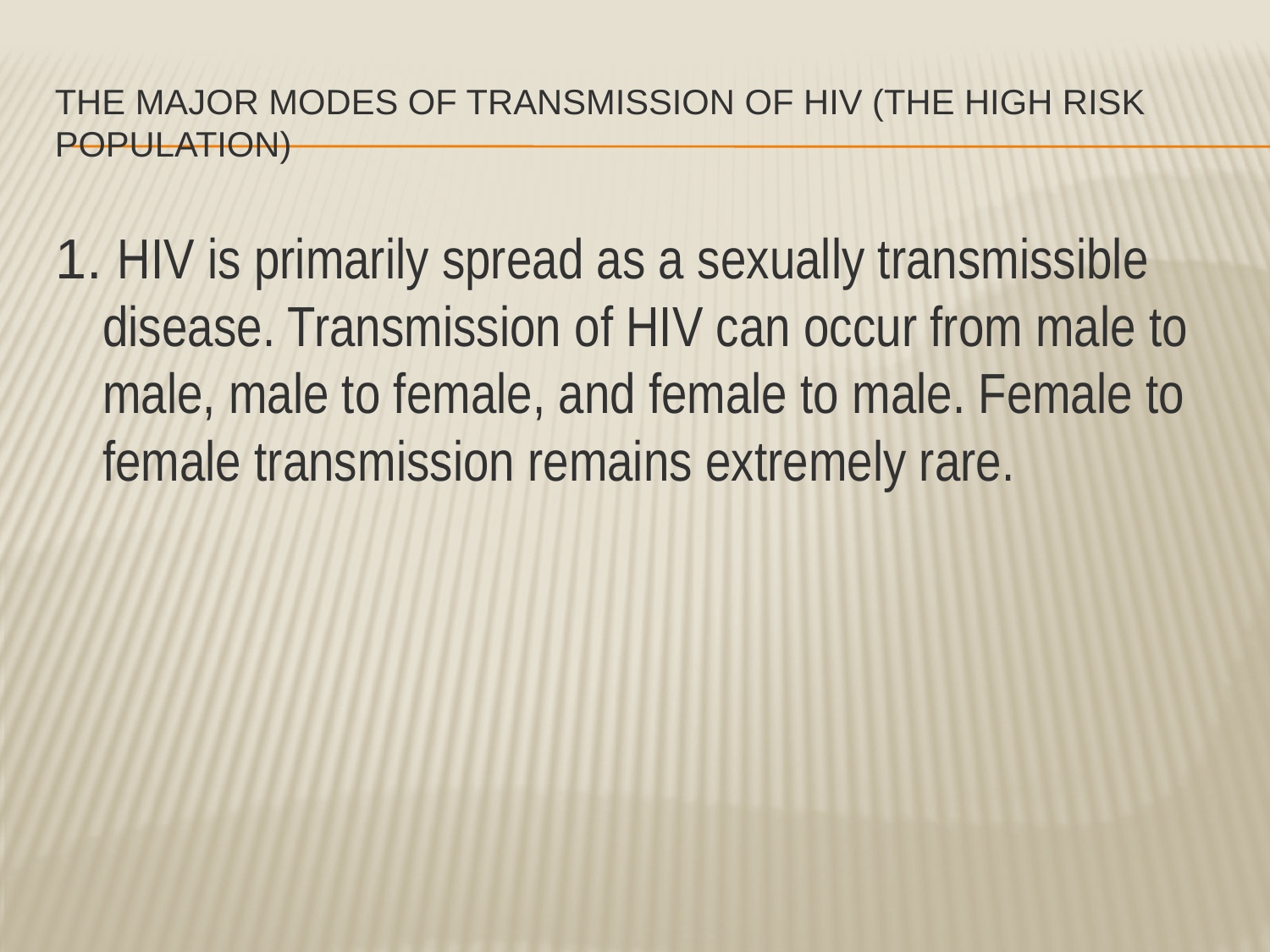

# The major modes of transmission of HIV (the high risk population)
1. HIV is primarily spread as a sexually transmissible disease. Transmission of HIV can occur from male to male, male to female, and female to male. Female to female transmission remains extremely rare.